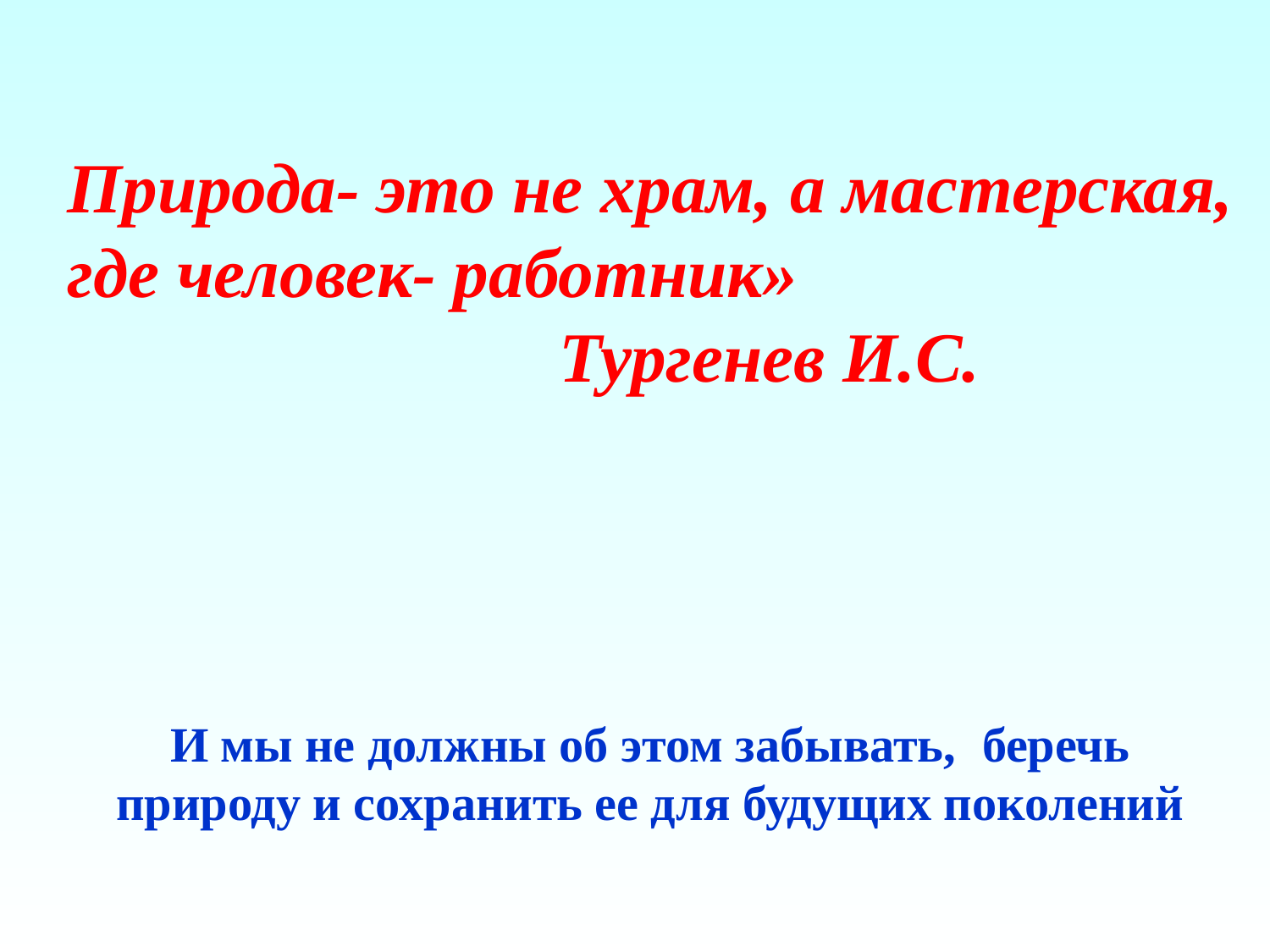

Природа- это не храм, а мастерская, где человек- работник»
                            Тургенев И.С.

И мы не должны об этом забывать,  беречь природу и сохранить ее для будущих поколений